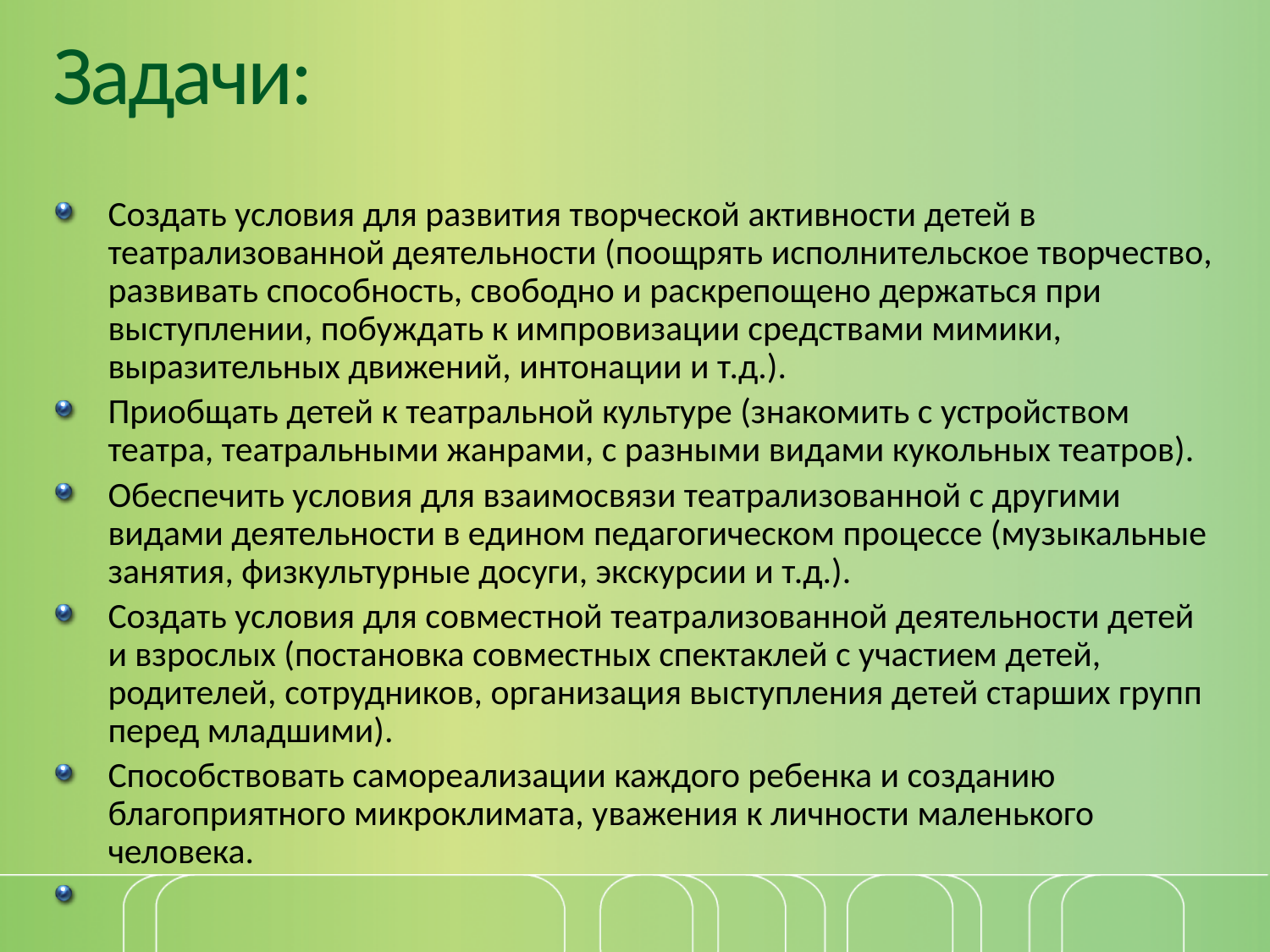

# Задачи:
Создать условия для развития творческой активности детей в театрализованной деятельности (поощрять исполнительское творчество, развивать способность, свободно и раскрепощено держаться при выступлении, побуждать к импровизации средствами мимики, выразительных движений, интонации и т.д.).
Приобщать детей к театральной культуре (знакомить с устройством театра, театральными жанрами, с разными видами кукольных театров).
Обеспечить условия для взаимосвязи театрализованной с другими видами деятельности в едином педагогическом процессе (музыкальные занятия, физкультурные досуги, экскурсии и т.д.).
Создать условия для совместной театрализованной деятельности детей и взрослых (постановка совместных спектаклей с участием детей, родителей, сотрудников, организация выступления детей старших групп перед младшими).
Способствовать самореализации каждого ребенка и созданию благоприятного микроклимата, уважения к личности маленького человека.